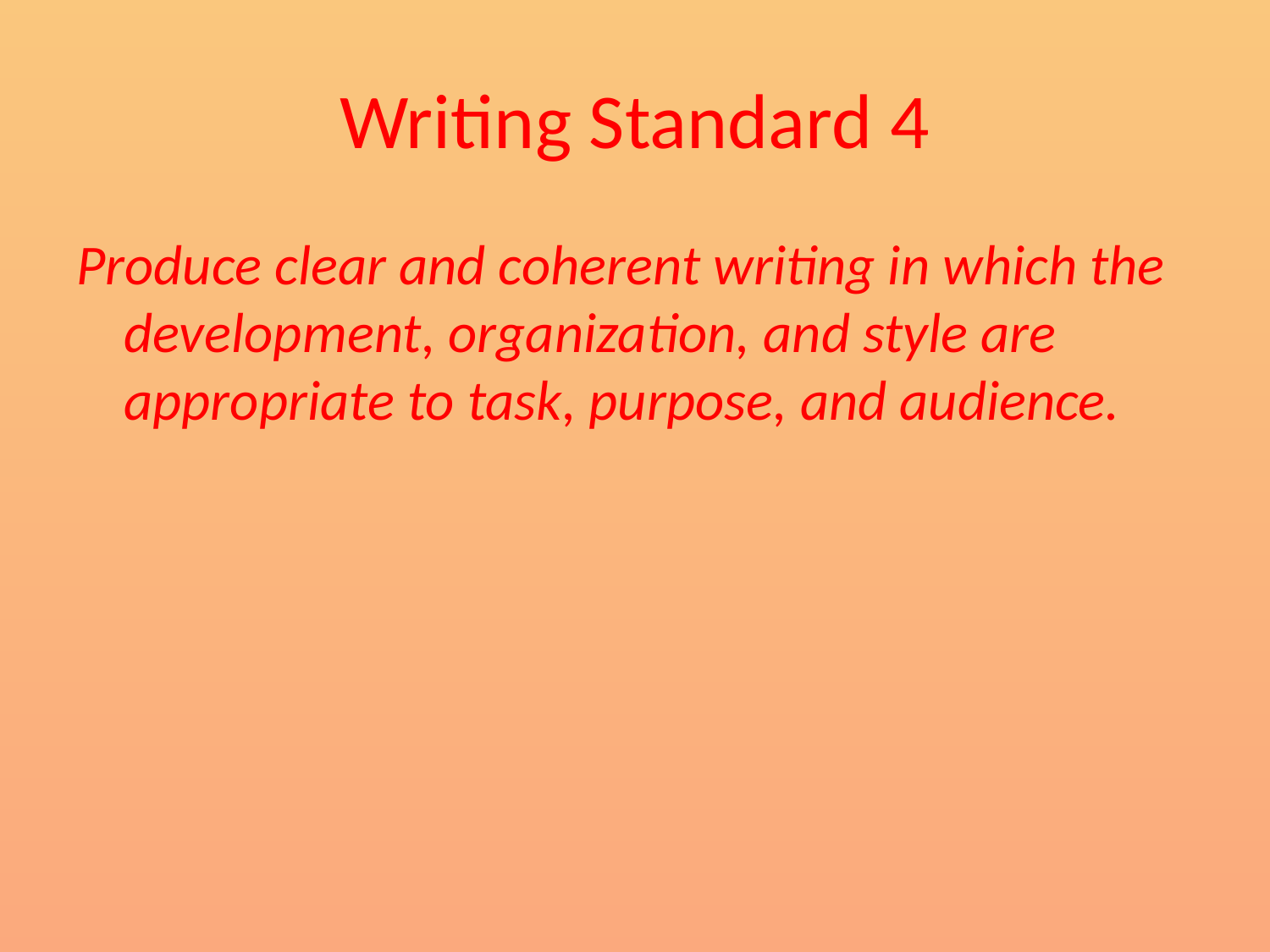

# Writing Standard 4
Produce clear and coherent writing in which the development, organization, and style are appropriate to task, purpose, and audience.